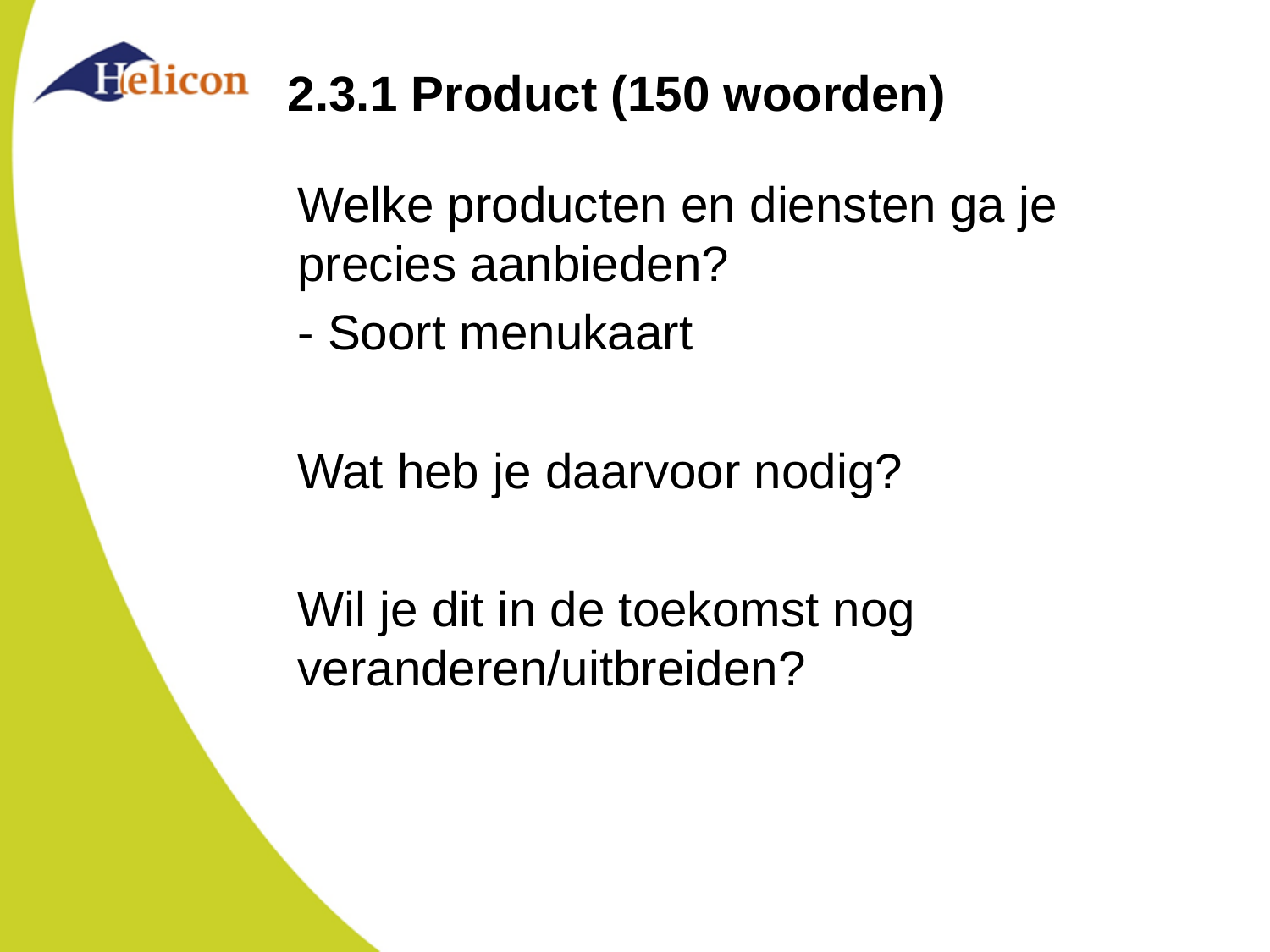

# 2.3.1 Product (150 woorden)
Welke producten en diensten ga je precies aanbieden?
- Soort menukaart

Wat heb je daarvoor nodig?

Wil je dit in de toekomst nog veranderen/uitbreiden?